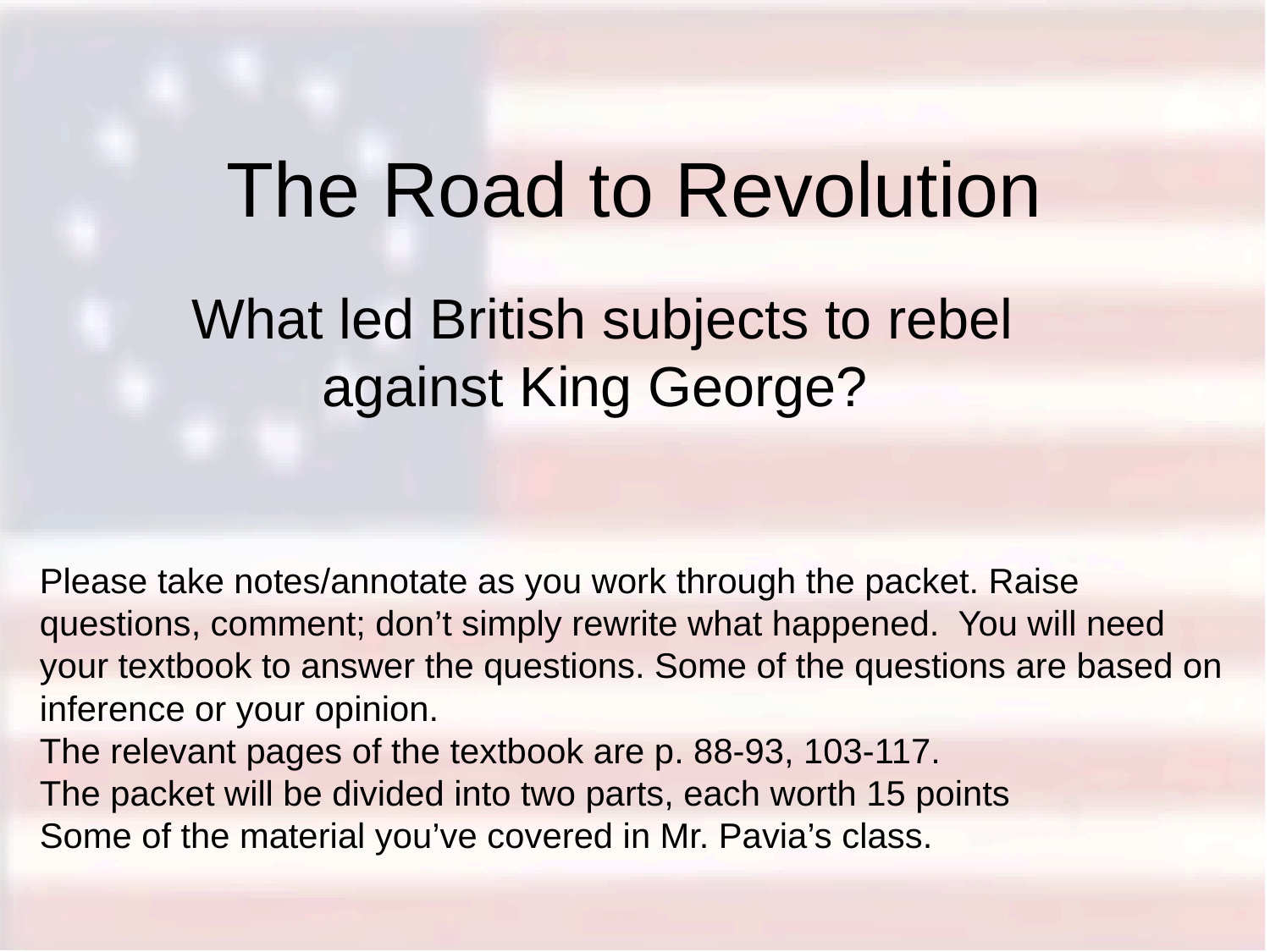

# The Road to Revolution
What led British subjects to rebel against King George?

Please take notes/annotate as you work through the packet. Raise questions, comment; don’t simply rewrite what happened.  You will need your textbook to answer the questions. Some of the questions are based on inference or your opinion.
The relevant pages of the textbook are p. 88-93, 103-117.
The packet will be divided into two parts, each worth 15 points
Some of the material you’ve covered in Mr. Pavia’s class.